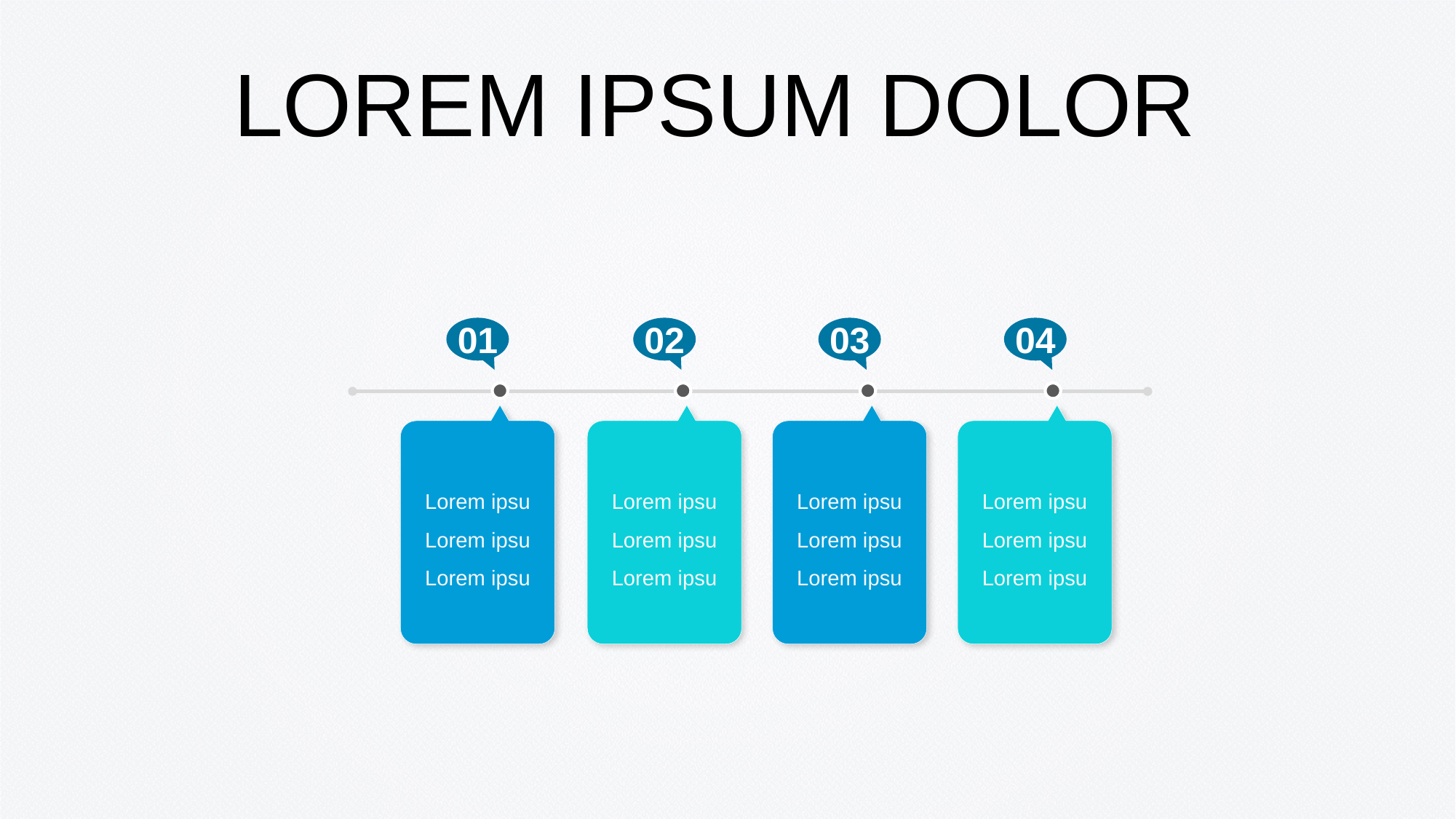

# LOREM IPSUM DOLOR
01
02
03
04

Lorem ipsu
Lorem ipsu
Lorem ipsu
Lorem ipsu
Lorem ipsu
Lorem ipsu
Lorem ipsu
Lorem ipsu
Lorem ipsu
Lorem ipsu
Lorem ipsu
Lorem ipsu